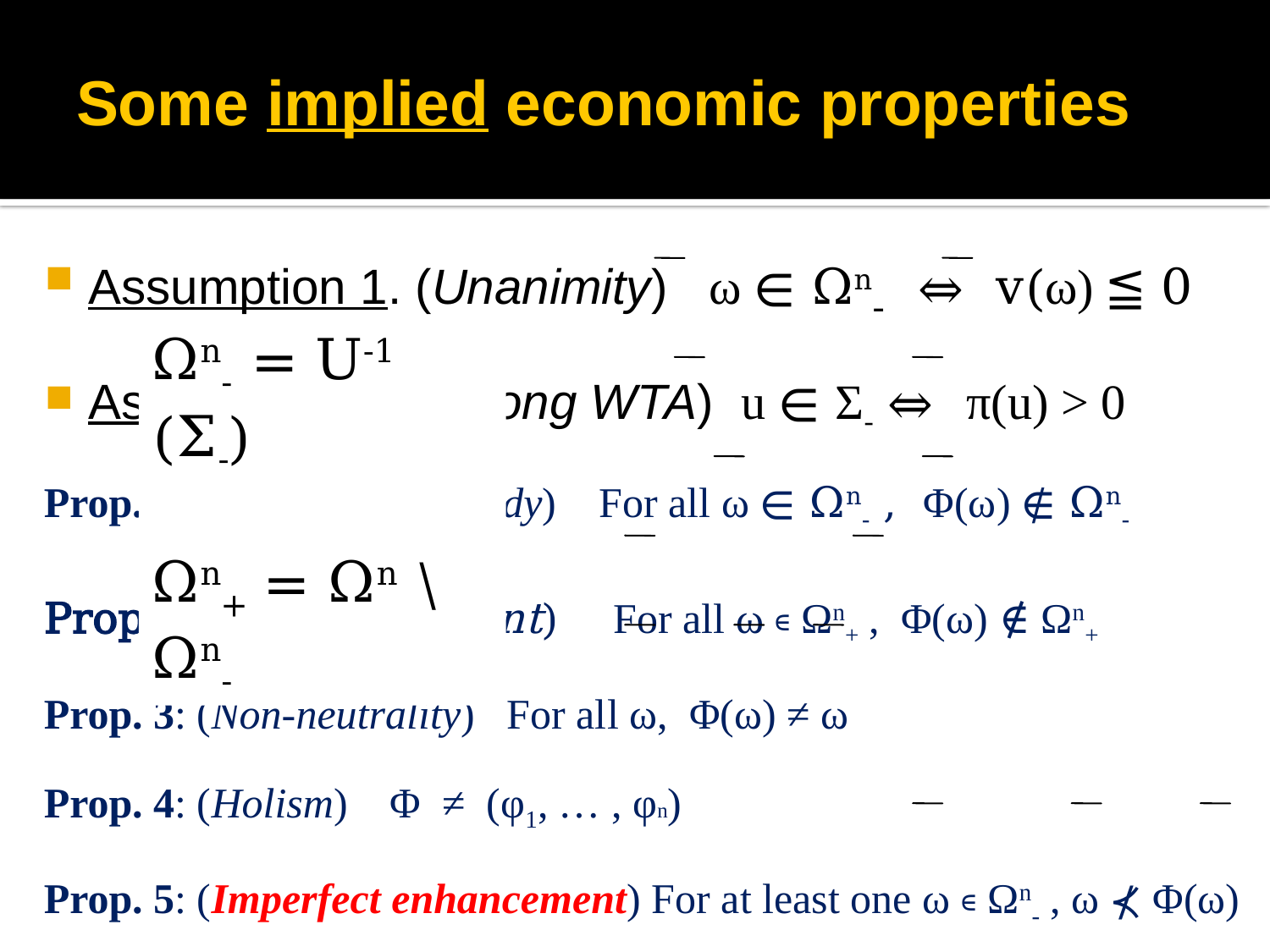

# Some implied economic properties
Assumption 1. (Unanimity)   ω ∊ Ωn-  ⇔  v(ω) ≦ 0

Assumption 2. (Strong WTA)  u ∊ Σ- ⇔  π(u) > 0

Prop. 1: (Consensual remedy)    For all ω ∊ Ωn- ,  Φ(ω) ∉ Ωn-

Prop. 2: (Self -restraint)    For all ω ∊ Ωn+ ,  Φ(ω) ∉ Ωn+

Prop. 3: (Non-neutrality)   For all ω,  Φ(ω) ≠ ω

Prop. 4: (Holism)    Φ  ≠  (φ1, … , φn)

Prop. 5: (Imperfect enhancement) For at least one ω ∊ Ωn- , ω ⊀ Φ(ω)

Prop. 6: (Simpleness)  The “range” of successful q’s decreases with n.

Ωn-  = U-1 (Σ-)

Ωn+ = Ωn \ Ωn-